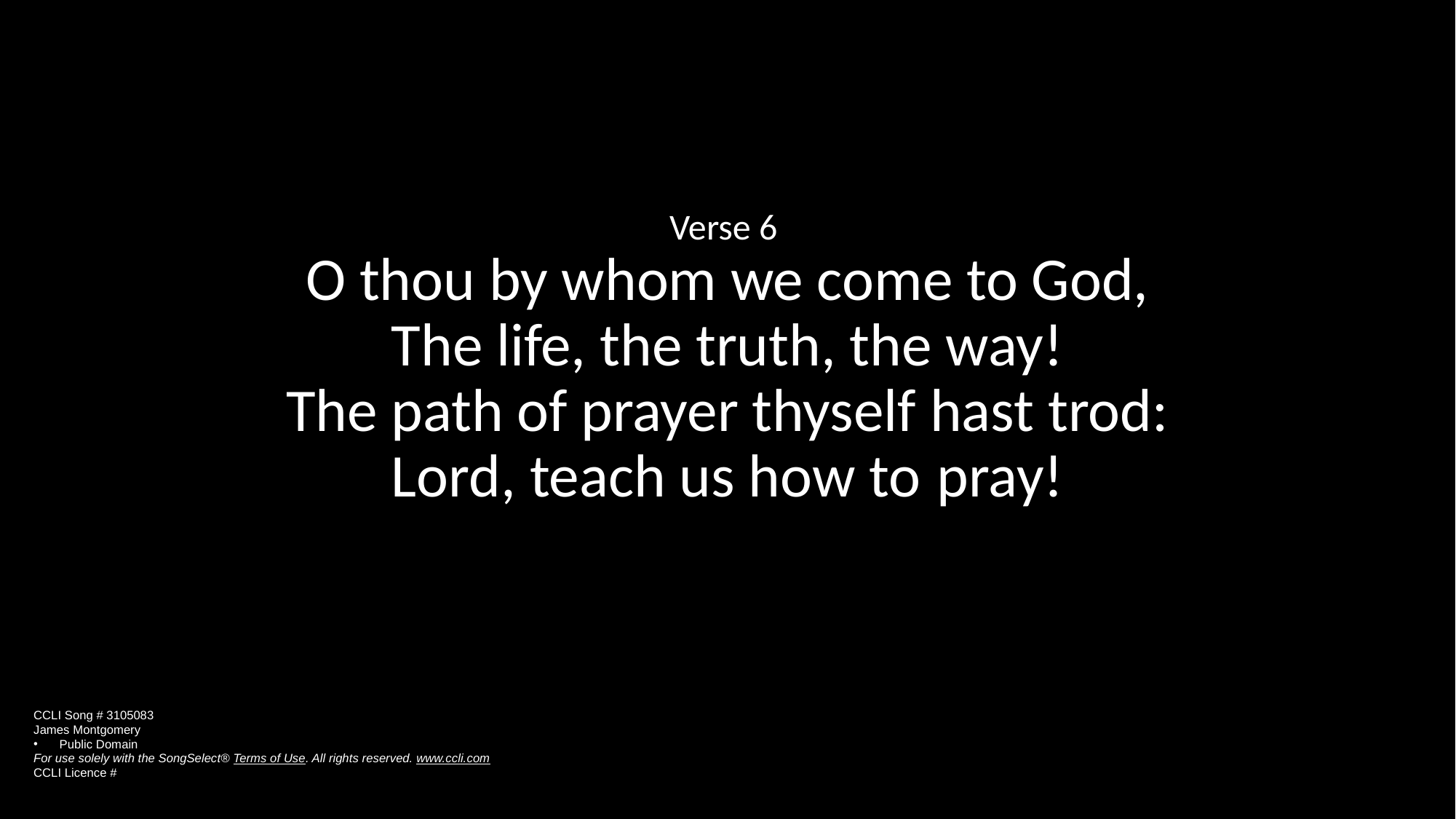

Verse 6
O thou by whom we come to God,
The life, the truth, the way!
The path of prayer thyself hast trod:
Lord, teach us how to	pray!
CCLI Song # 3105083
James Montgomery
Public Domain
For use solely with the SongSelect® Terms of Use. All rights reserved. www.ccli.com
CCLI Licence #